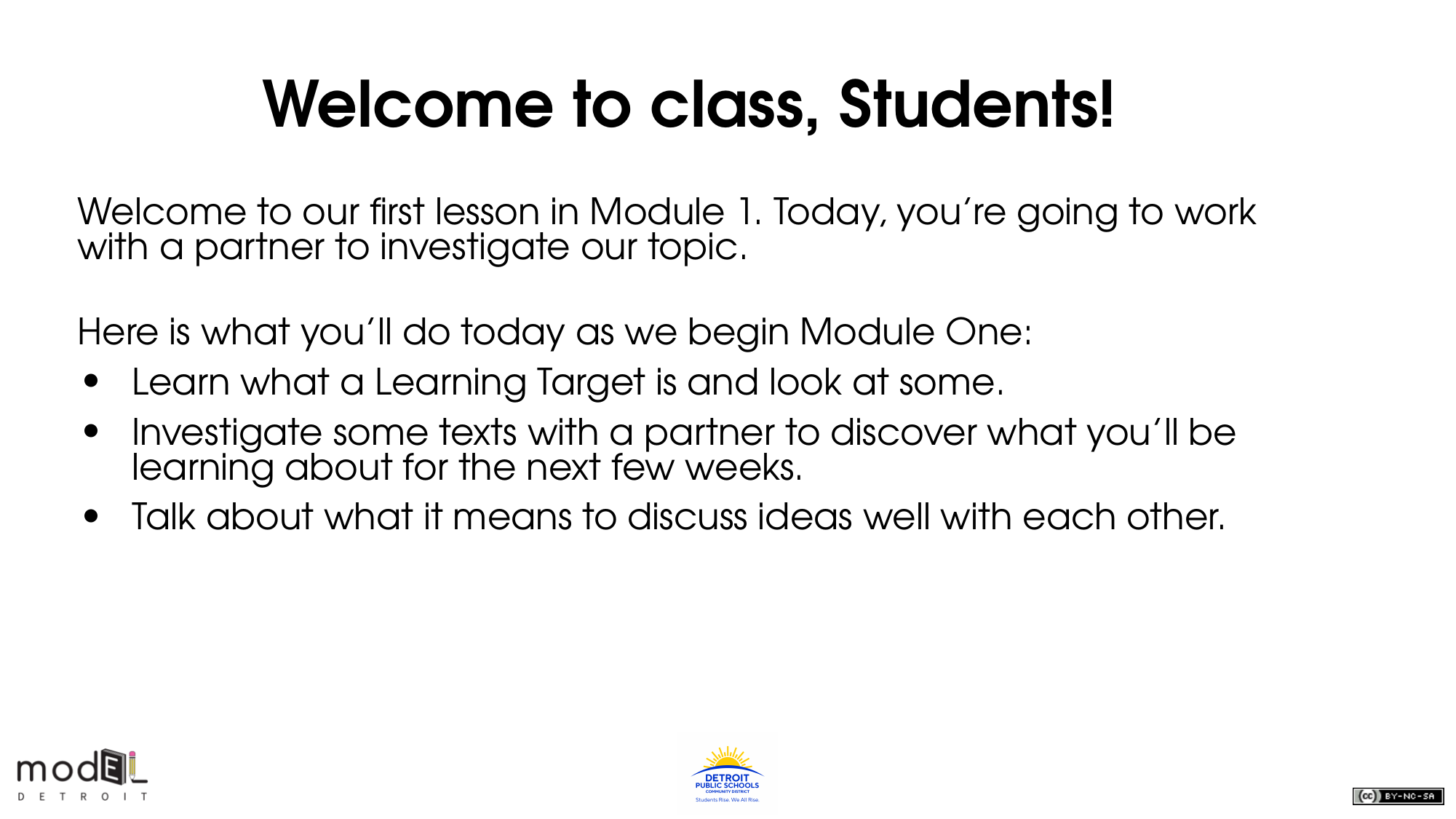

# Welcome to class, Students!
Welcome to our first lesson in Module 1. Today, you’re going to work with a partner to investigate our topic.

Here is what you’ll do today as we begin Module One:
Learn what a Learning Target is and look at some.
Investigate some texts with a partner to discover what you’ll be learning about for the next few weeks.
Talk about what it means to discuss ideas well with each other.